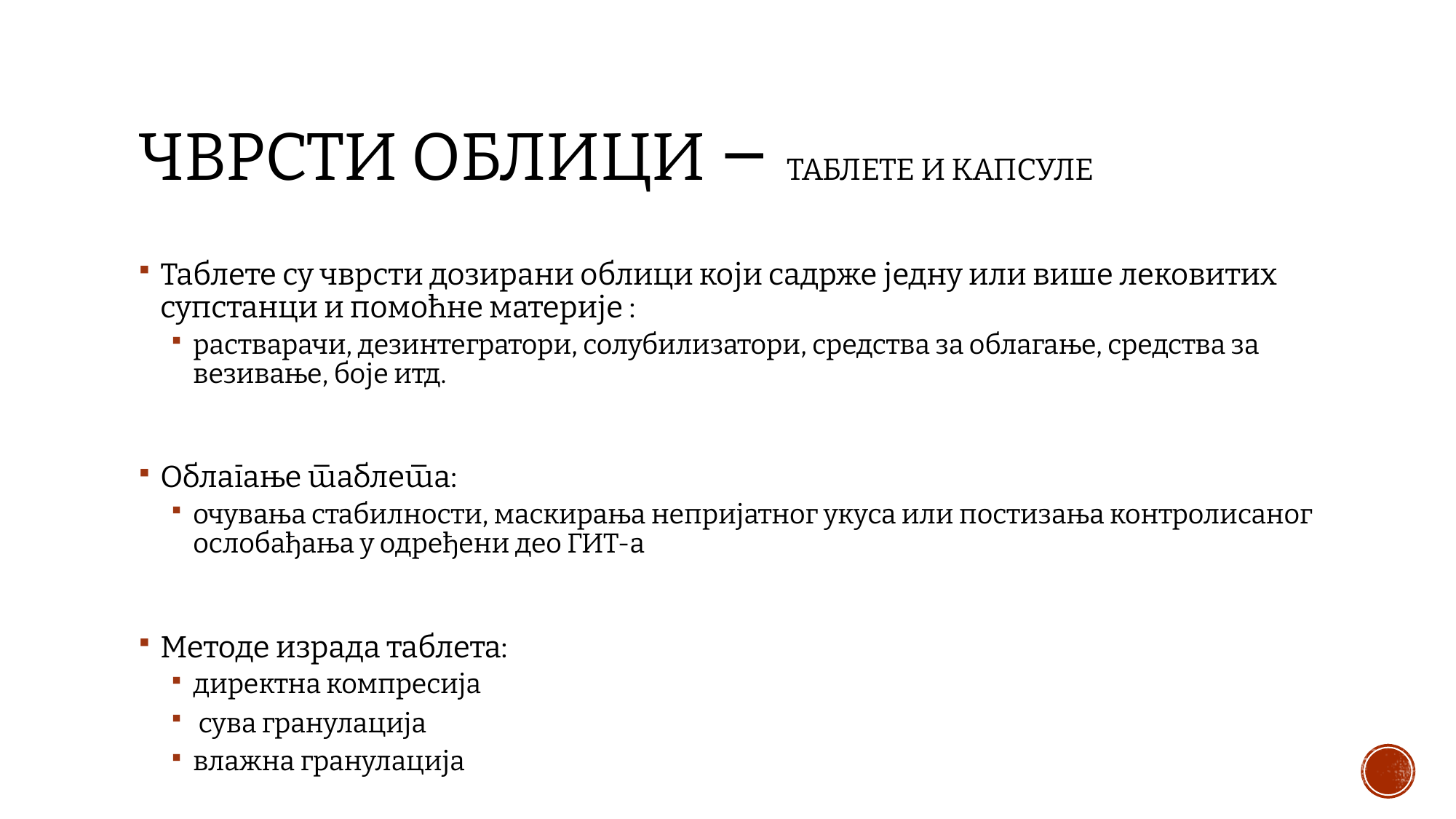

# Чврсти облици – таблете и капсуле
Таблете су чврсти дозирани облици који садрже једну или више лековитих супстанци и помоћне материје :
растварачи, дезинтегратори, солубилизатори, средства за облагање, средства за везивање, боје итд.

Облагање таблета:
очувања стабилности, маскирања непријатног укуса или постизања контролисаног ослобађања у одређени део ГИТ-а

Методе израда таблета:
директна компресија
 сува гранулација
влажна гранулација